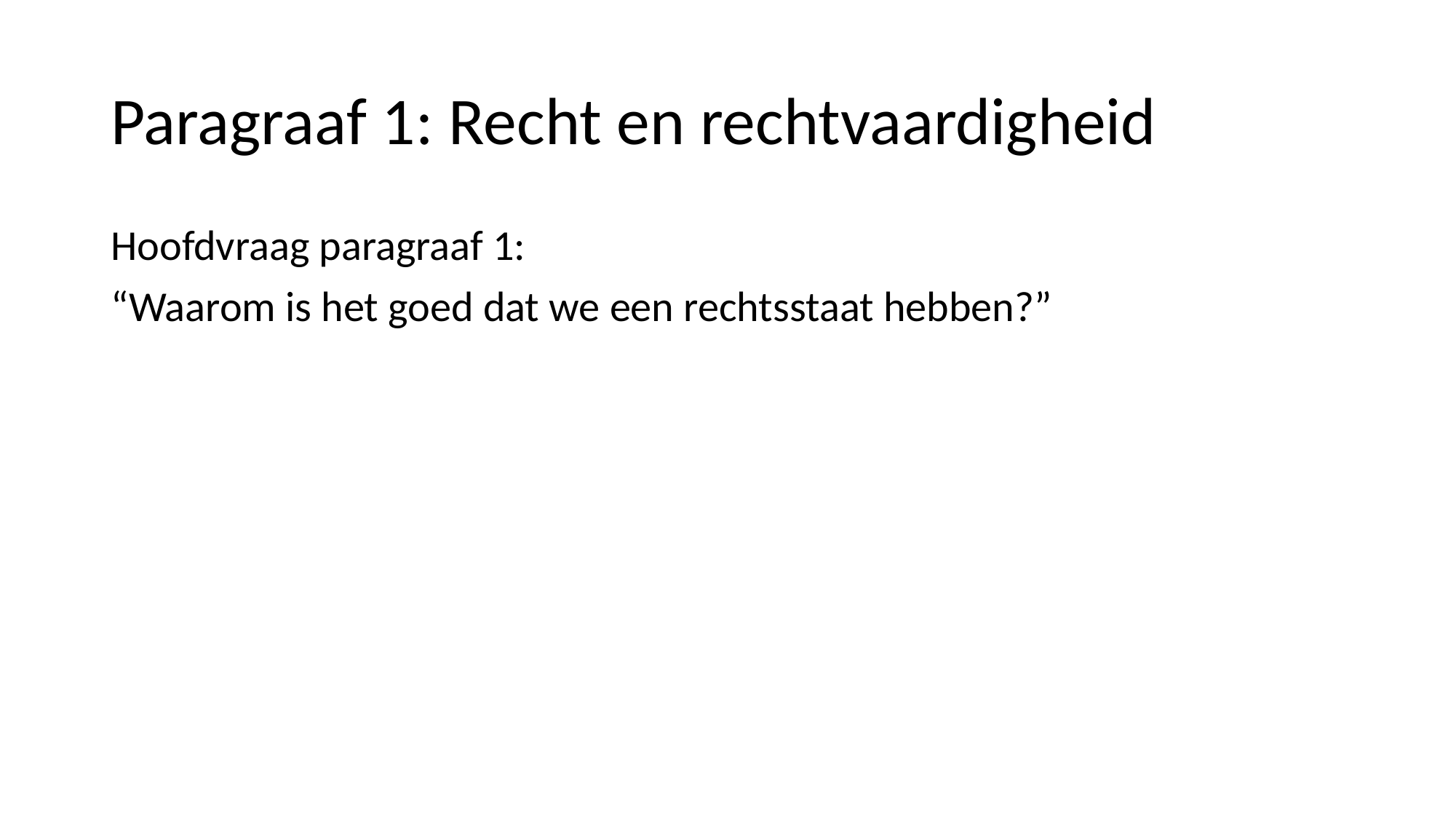

# Paragraaf 1: Recht en rechtvaardigheid
Hoofdvraag paragraaf 1:
“Waarom is het goed dat we een rechtsstaat hebben?”